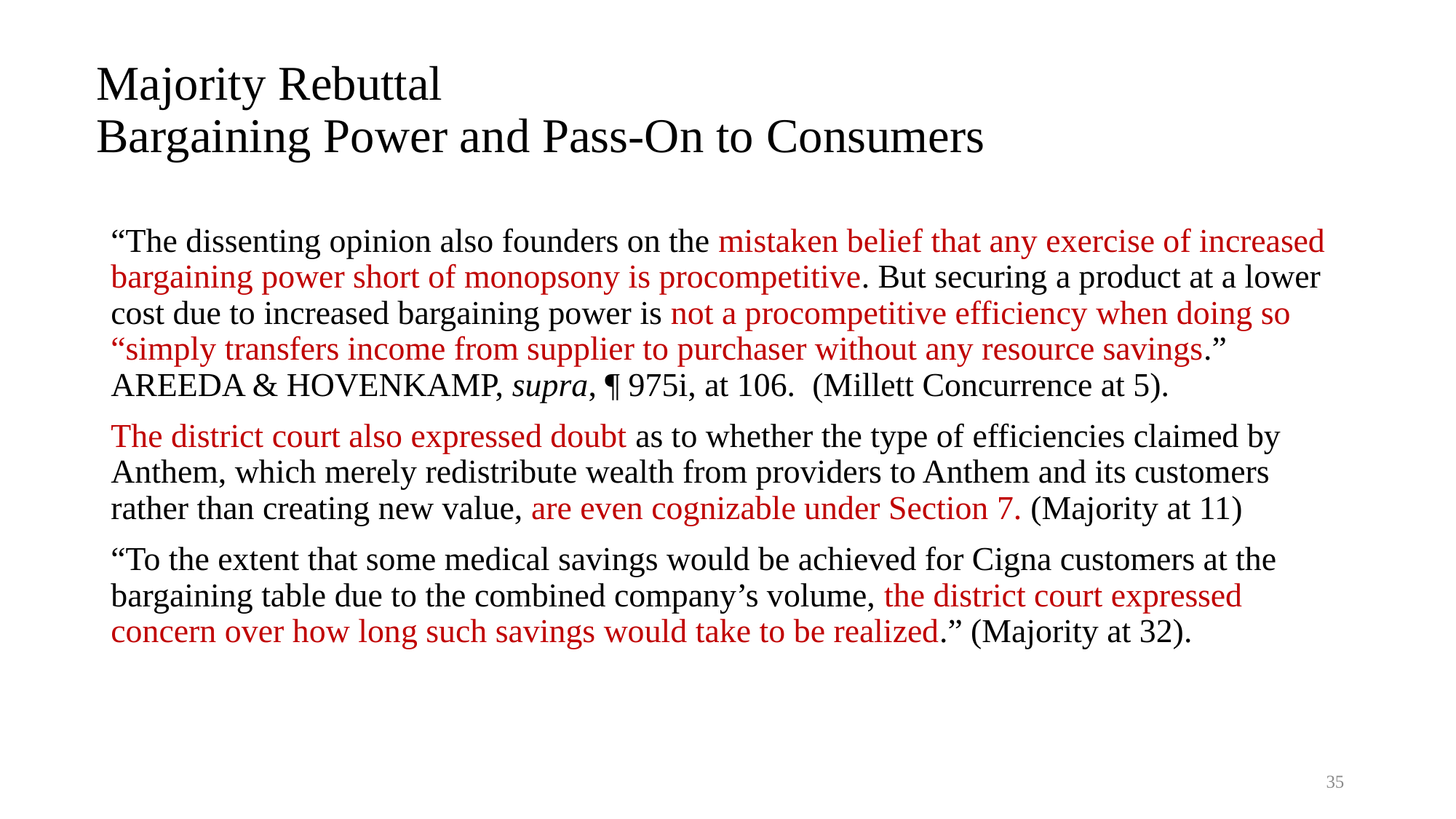

# Majority Rebuttal Bargaining Power and Pass-On to Consumers
“The dissenting opinion also founders on the mistaken belief that any exercise of increased bargaining power short of monopsony is procompetitive. But securing a product at a lower cost due to increased bargaining power is not a procompetitive efficiency when doing so “simply transfers income from supplier to purchaser without any resource savings.” AREEDA & HOVENKAMP, supra, ¶ 975i, at 106.  (Millett Concurrence at 5).
The district court also expressed doubt as to whether the type of efficiencies claimed by Anthem, which merely redistribute wealth from providers to Anthem and its customers rather than creating new value, are even cognizable under Section 7. (Majority at 11)
“To the extent that some medical savings would be achieved for Cigna customers at the bargaining table due to the combined company’s volume, the district court expressed concern over how long such savings would take to be realized.” (Majority at 32).

35